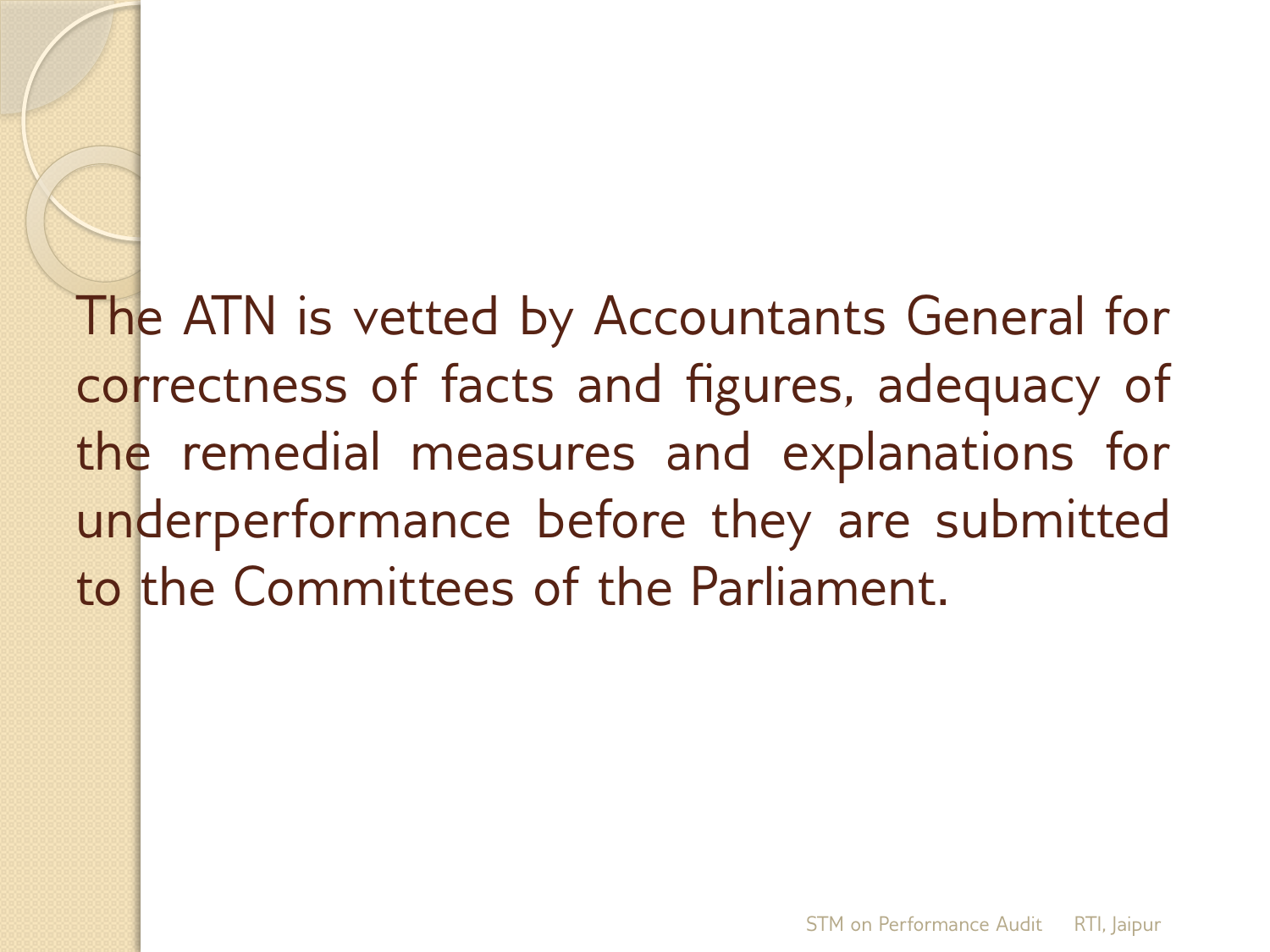

# The ATN is vetted by Accountants General for correctness of facts and figures, adequacy of the remedial measures and explanations for underperformance before they are submitted to the Committees of the Parliament.
STM on Performance Audit     RTI, Jaipur